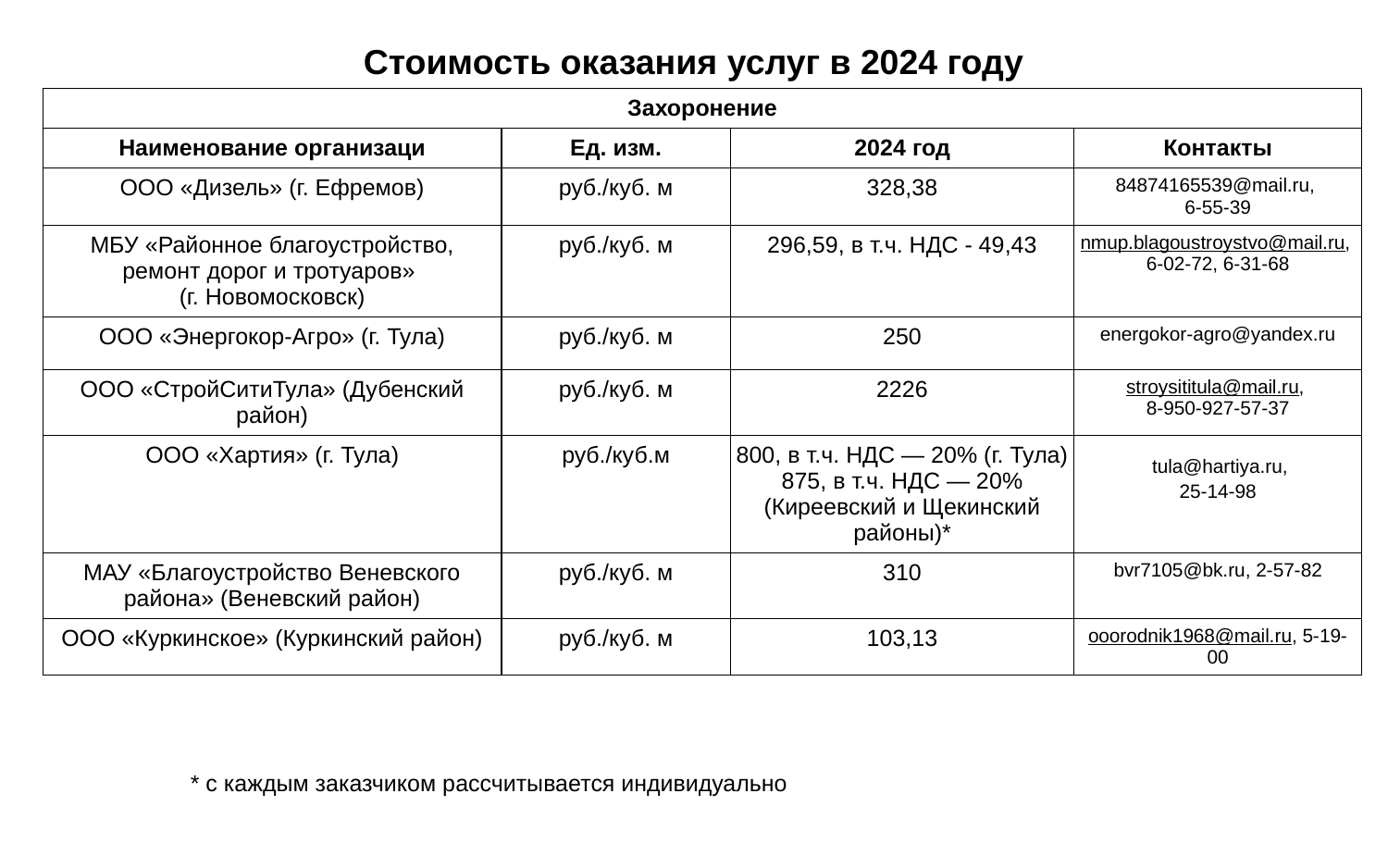

# Стоимость оказания услуг в 2024 году
| Захоронение |  |  |  |
| --- | --- | --- | --- |
| Наименование организаци | Ед. изм. | 2024 год | Контакты |
| ООО «Дизель» (г. Ефремов) | руб./куб. м | 328,38 | 84874165539@mail.ru, 6-55-39 |
| МБУ «Районное благоустройство, ремонт дорог и тротуаров» (г. Новомосковск) | руб./куб. м | 296,59, в т.ч. НДС - 49,43 | nmup.blagoustroystvo@mail.ru, 6-02-72, 6-31-68 |
| ООО «Энергокор-Агро» (г. Тула) | руб./куб. м | 250 | energokor-agro@yandex.ru |
| ООО «СтройСитиТула» (Дубенский район) | руб./куб. м | 2226 | stroysititula@mail.ru, 8-950-927-57-37 |
| ООО «Хартия» (г. Тула) | руб./куб.м | 800, в т.ч. НДС — 20% (г. Тула) 875, в т.ч. НДС — 20% (Киреевский и Щекинский районы)\* | tula@hartiya.ru, 25-14-98 |
| МАУ «Благоустройство Веневского района» (Веневский район) | руб./куб. м | 310 | bvr7105@bk.ru, 2-57-82 |
| ООО «Куркинское» (Куркинский район) | руб./куб. м | 103,13 | ooorodnik1968@mail.ru, 5-19-00 |
* с каждым заказчиком рассчитывается индивидуально